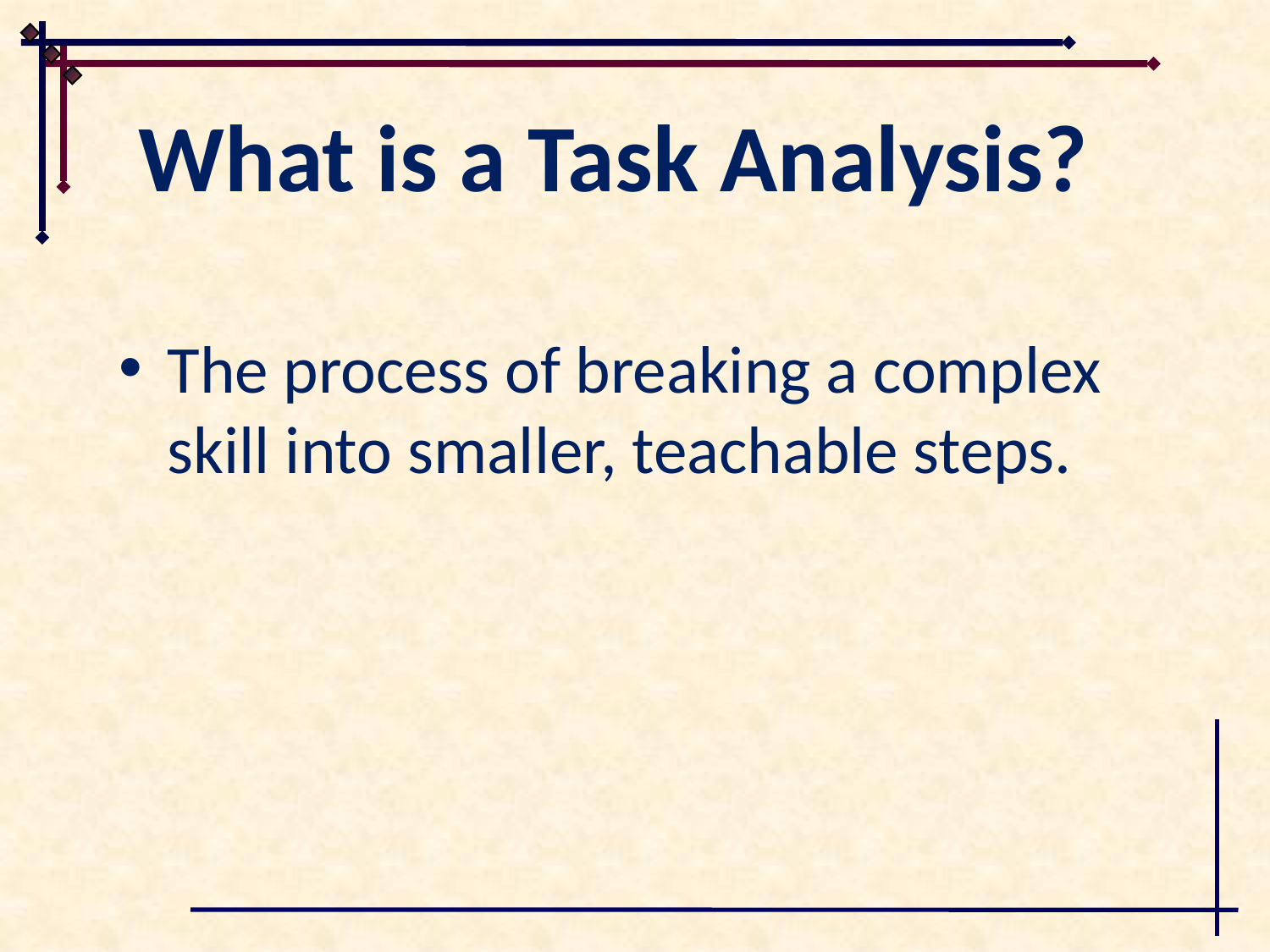

# What is a Task Analysis?
The process of breaking a complex skill into smaller, teachable steps.